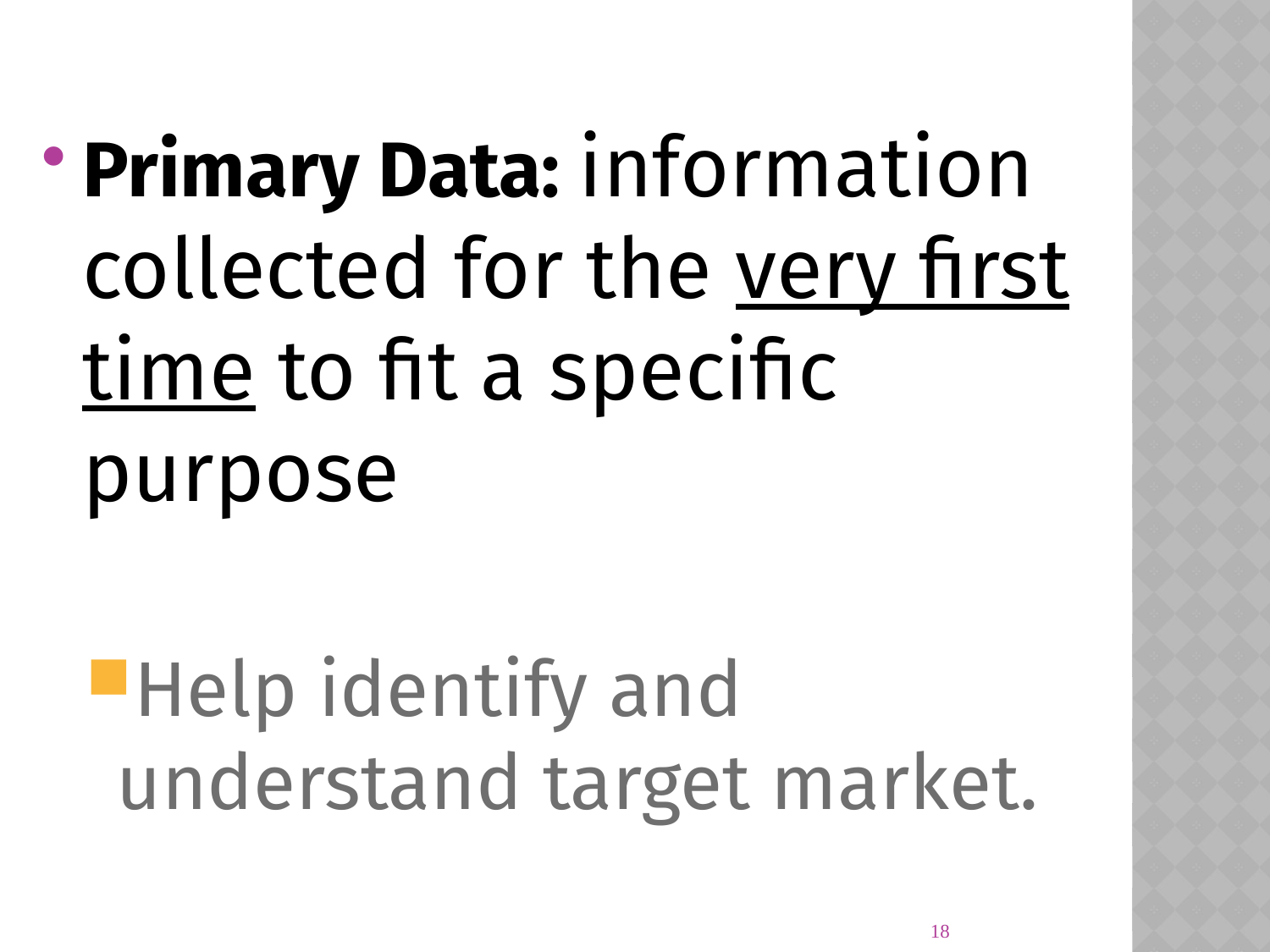

Primary Data: information collected for the very first time to fit a specific purpose

Help identify and understand target market.
18